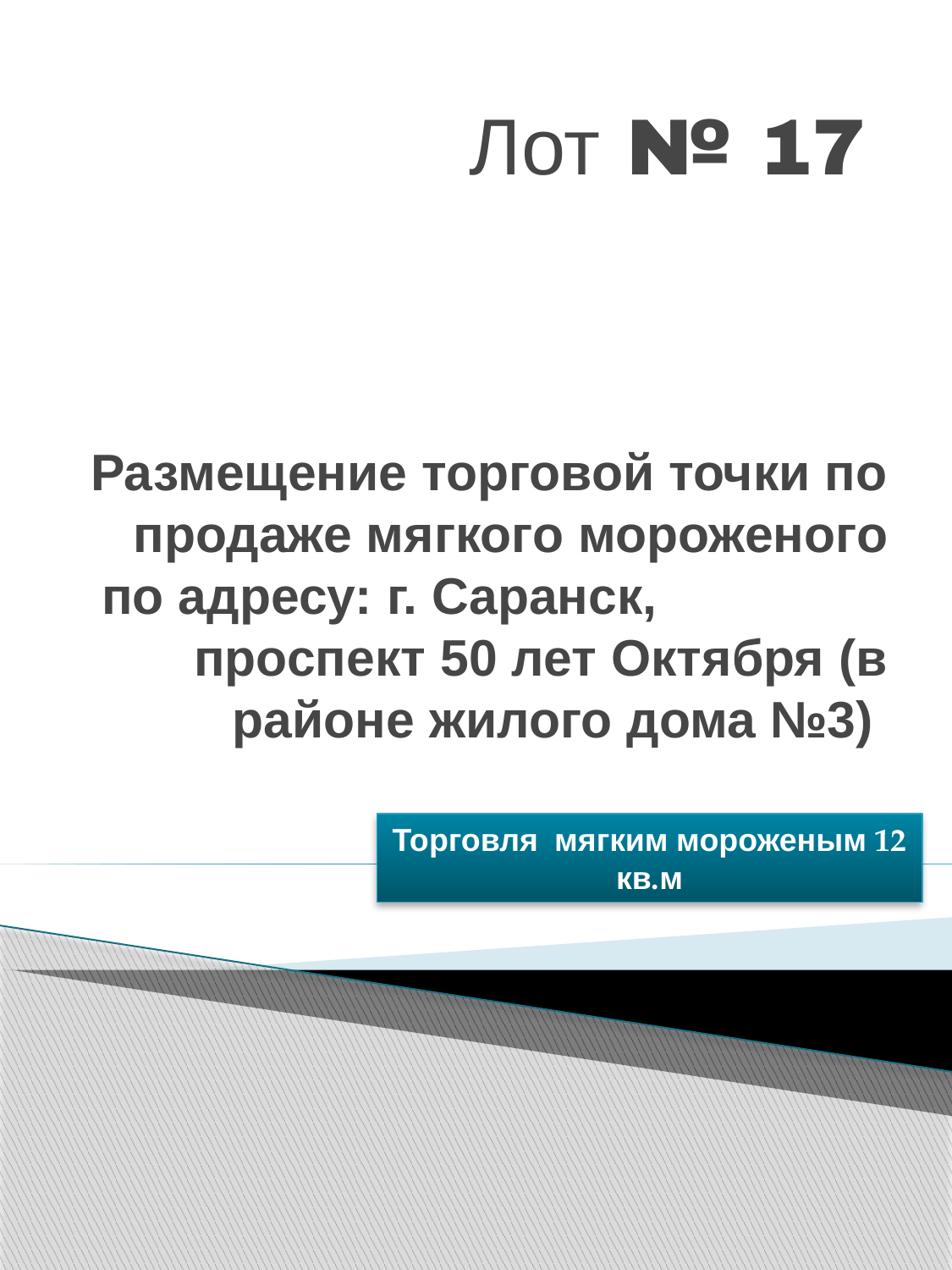

Лот № 17
# Размещение торговой точки по продаже мягкого мороженого по адресу: г. Саранск,                 проспект 50 лет Октября (в районе жилого дома №3)
Торговля  мягким мороженым 12 кв.м